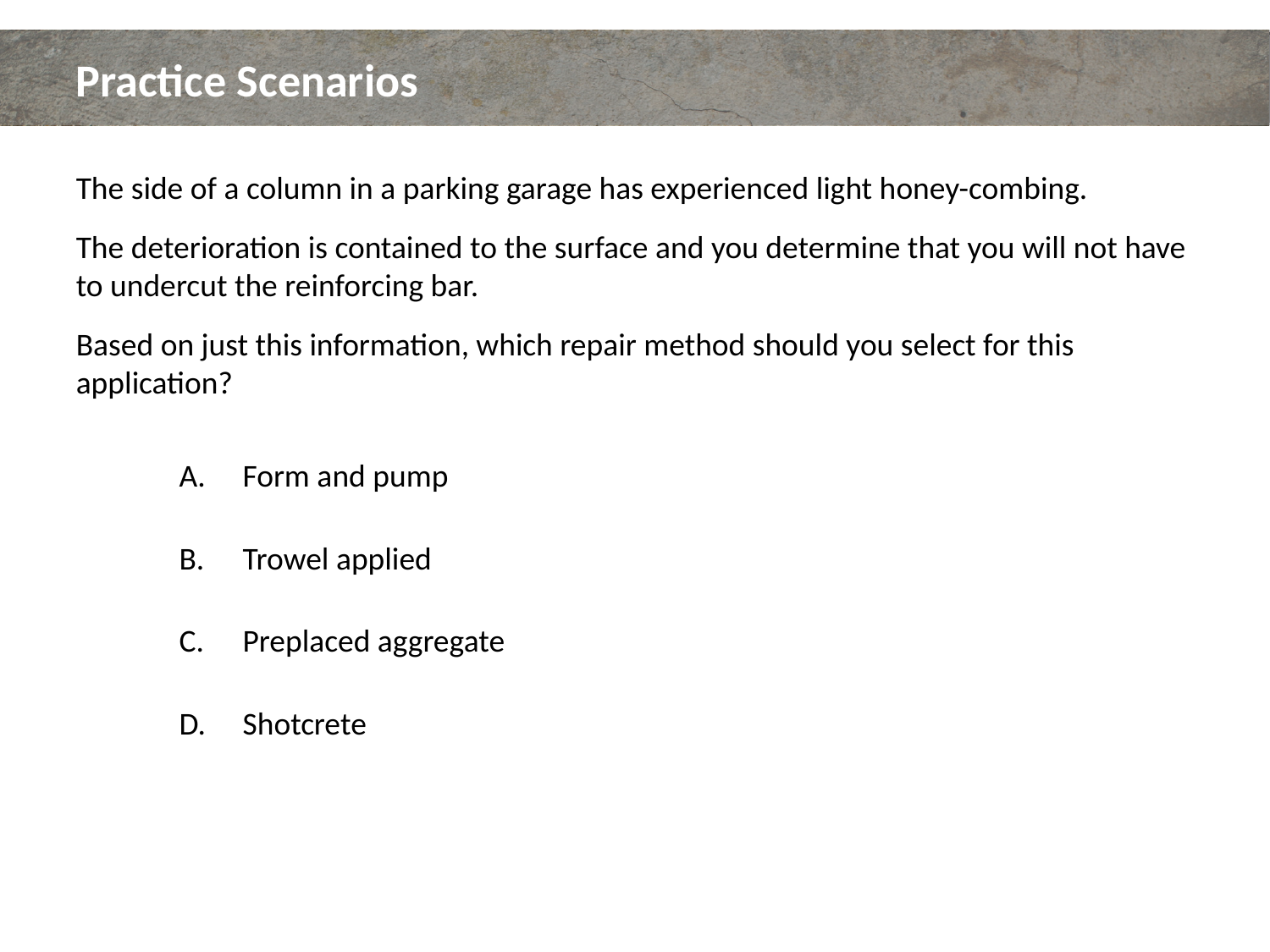

# Practice Scenarios
The side of a column in a parking garage has experienced light honey-combing.
The deterioration is contained to the surface and you determine that you will not have to undercut the reinforcing bar.
Based on just this information, which repair method should you select for this application?
Form and pump
Trowel applied
Preplaced aggregate
Shotcrete